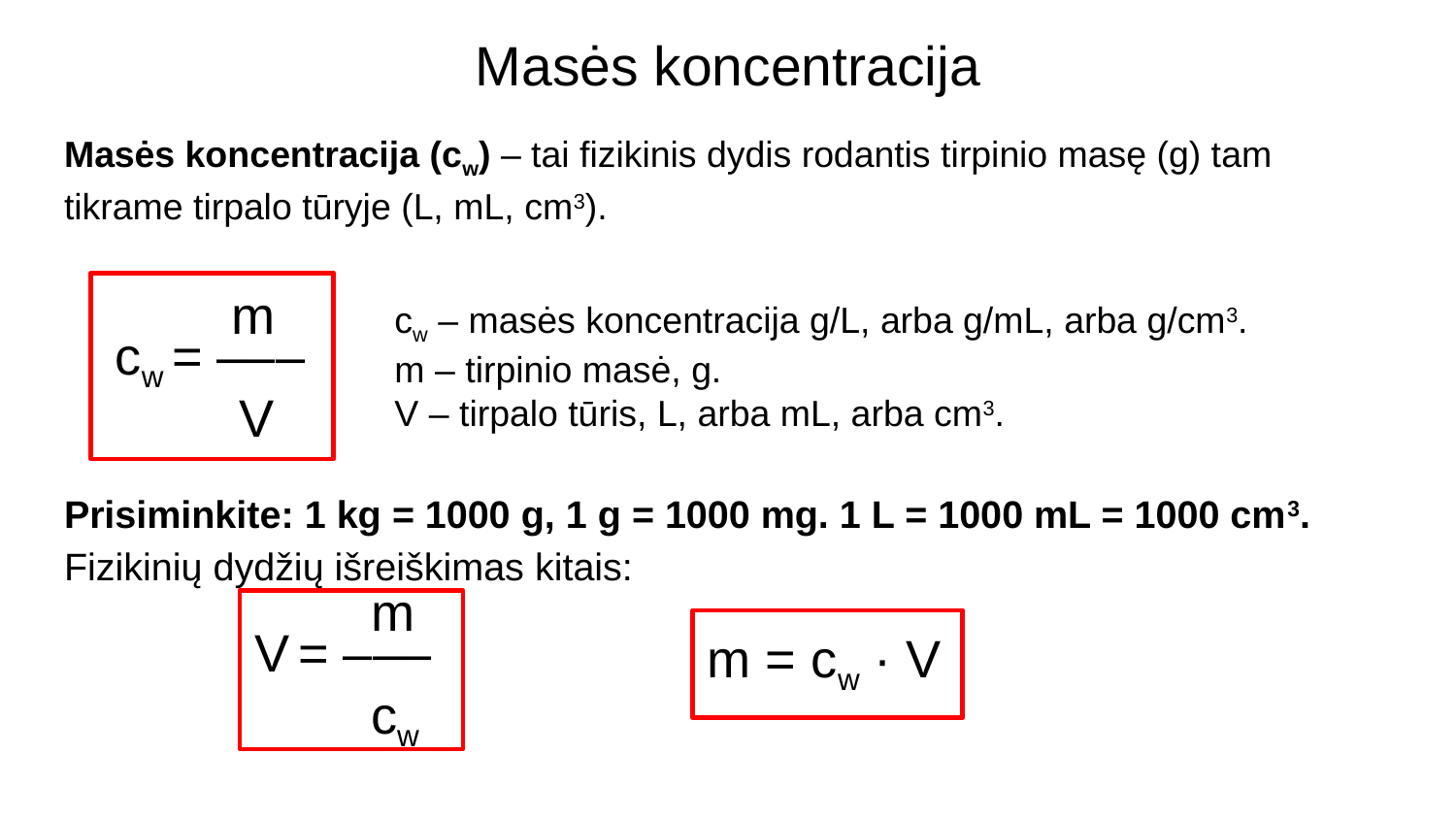

# Masės koncentracija
Masės koncentracija (cw) – tai fizikinis dydis rodantis tirpinio masę (g) tam tikrame tirpalo tūryje (L, mL, cm3).
m
cw = –––
V

cw – masės koncentracija g/L, arba g/mL, arba g/cm3.
m – tirpinio masė, g.
V – tirpalo tūris, L, arba mL, arba cm3.
Prisiminkite: 1 kg = 1000 g, 1 g = 1000 mg. 1 L = 1000 mL = 1000 cm3.
Fizikinių dydžių išreiškimas kitais:
m
V = –––
cw

m = cw · V